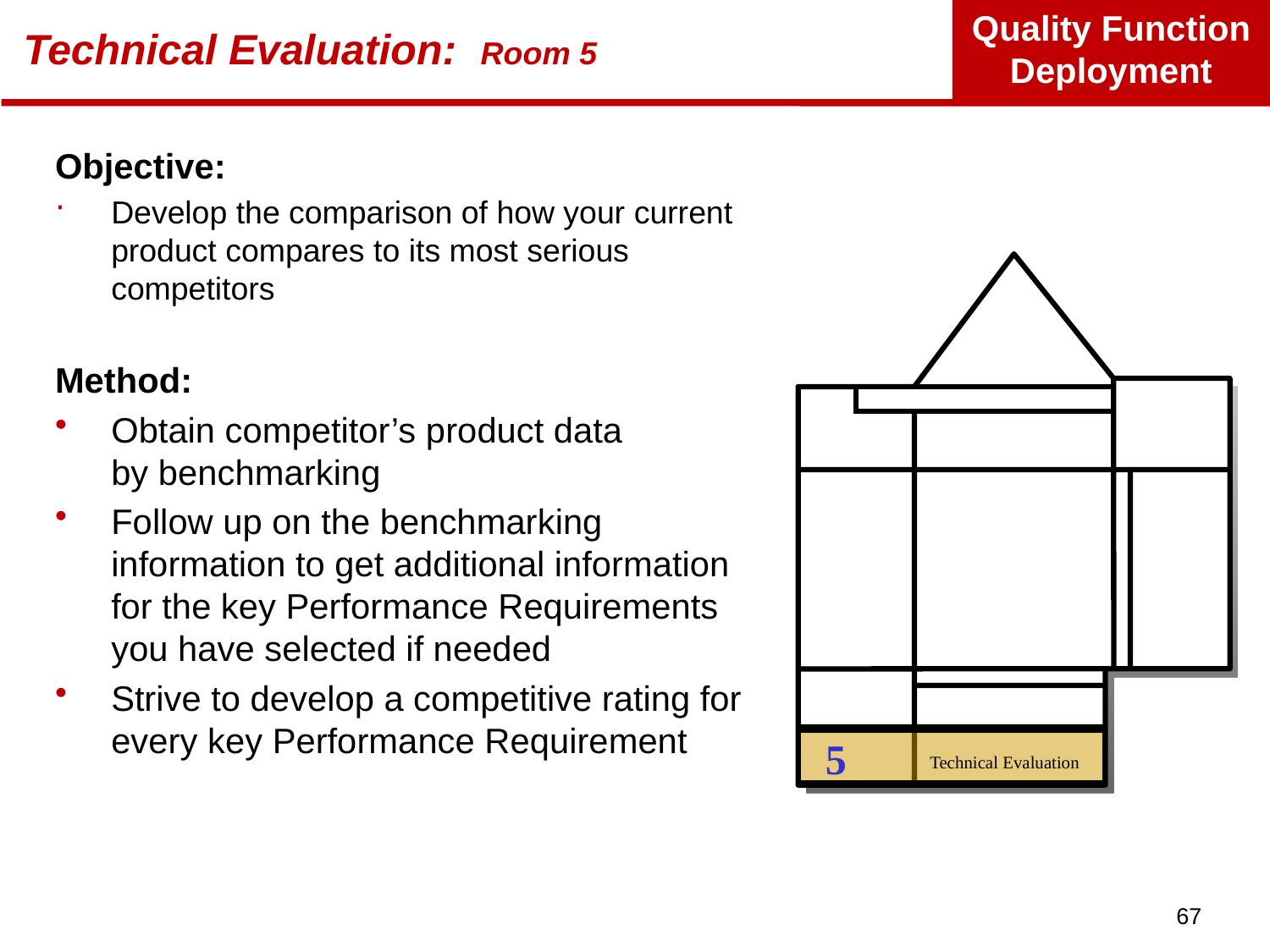

# Technical Evaluation:  Room 5
Objective:
Develop the comparison of how your current product compares to its most serious competitors

Method:
Obtain competitor’s product data
by benchmarking
Follow up on the benchmarking information to get additional information for the key Performance Requirements you have selected if needed
Strive to develop a competitive rating for every key Performance Requirement

5
Technical Evaluation